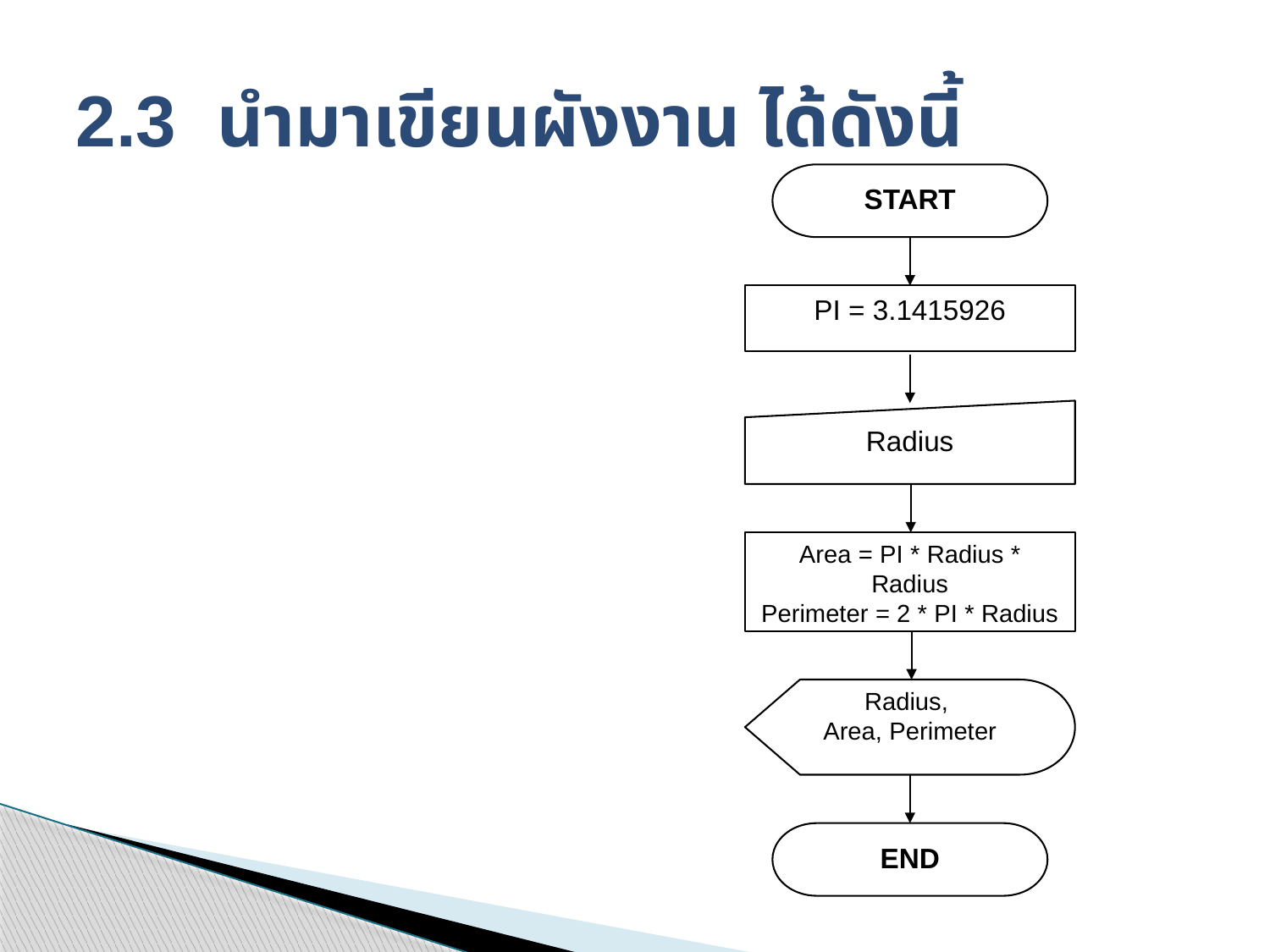

# 2.3  นำมาเขียนผังงาน ได้ดังนี้
START
PI = 3.1415926
Radius
Area = PI * Radius * Radius
Perimeter = 2 * PI * Radius
Radius,
Area, Perimeter
END